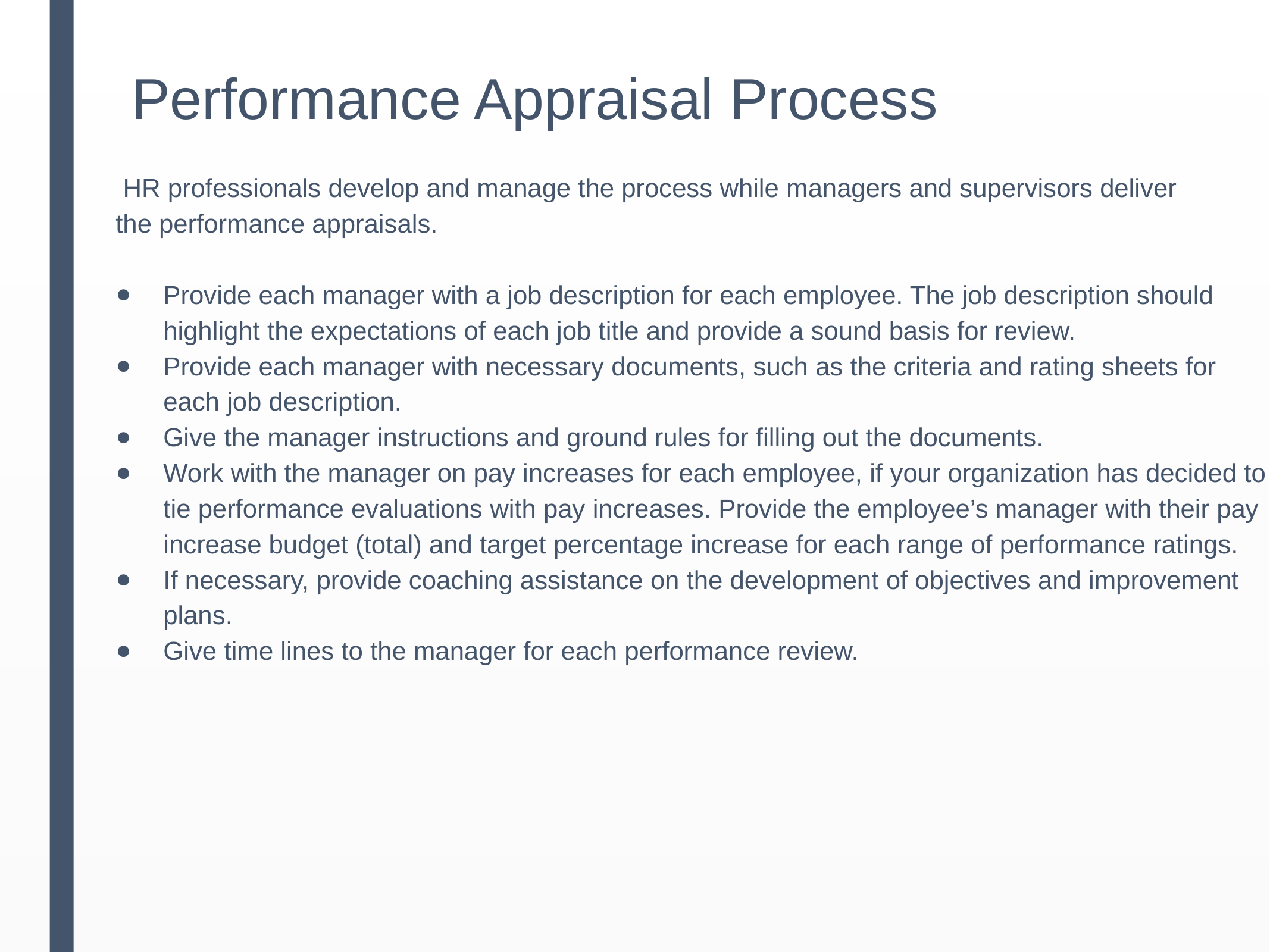

# Performance Appraisal Process
 HR professionals develop and manage the process while managers and supervisors deliver the performance appraisals.

Provide each manager with a job description for each employee. The job description should highlight the expectations of each job title and provide a sound basis for review.
Provide each manager with necessary documents, such as the criteria and rating sheets for each job description.
Give the manager instructions and ground rules for filling out the documents.
Work with the manager on pay increases for each employee, if your organization has decided to tie performance evaluations with pay increases. Provide the employee’s manager with their pay increase budget (total) and target percentage increase for each range of performance ratings.
If necessary, provide coaching assistance on the development of objectives and improvement plans.
Give time lines to the manager for each performance review.